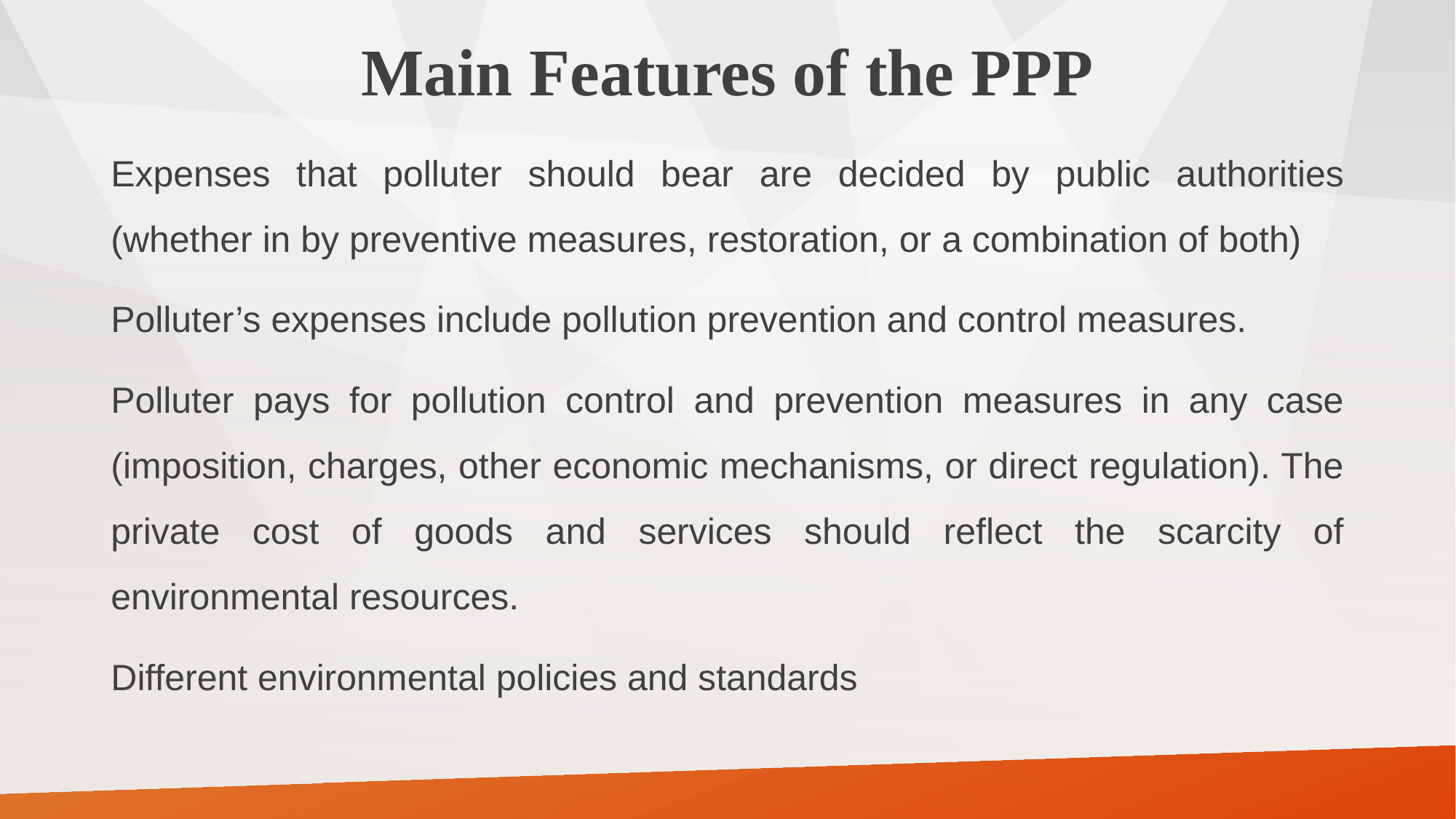

# Main Features of the PPP
Expenses that polluter should bear are decided by public authorities (whether in by preventive measures, restoration, or a combination of both)
Polluter’s expenses include pollution prevention and control measures.
Polluter pays for pollution control and prevention measures in any case (imposition, charges, other economic mechanisms, or direct regulation). The private cost of goods and services should reflect the scarcity of environmental resources.
Different environmental policies and standards